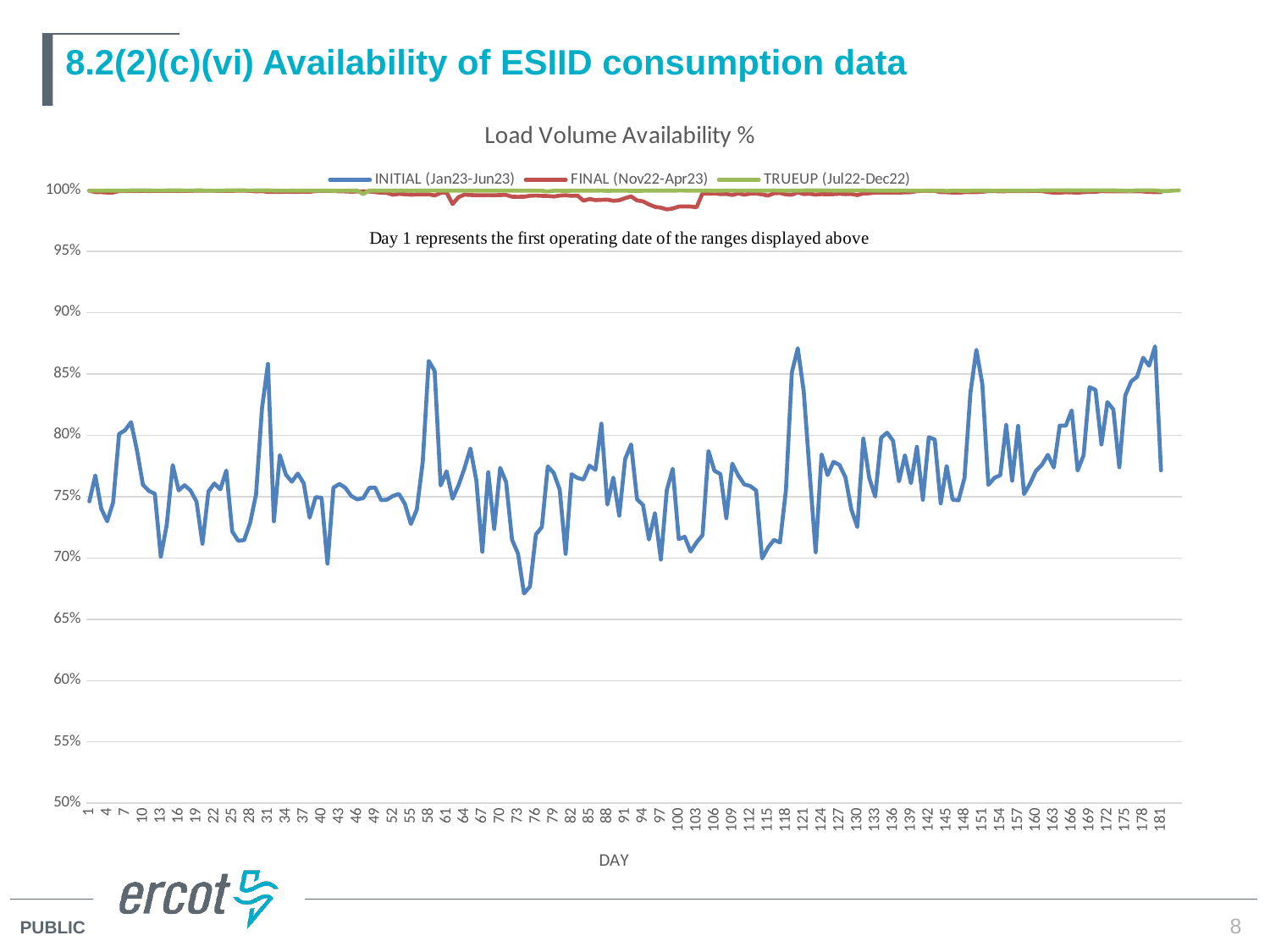

# 8.2(2)(c)(vi) Availability of ESIID consumption data

### Chart: Load Volume Availability %

| Category | INITIAL (Jan23-Jun23) | FINAL (Nov22-Apr23) | TRUEUP (Jul22-Dec22) |
|---|---|---|---|
8